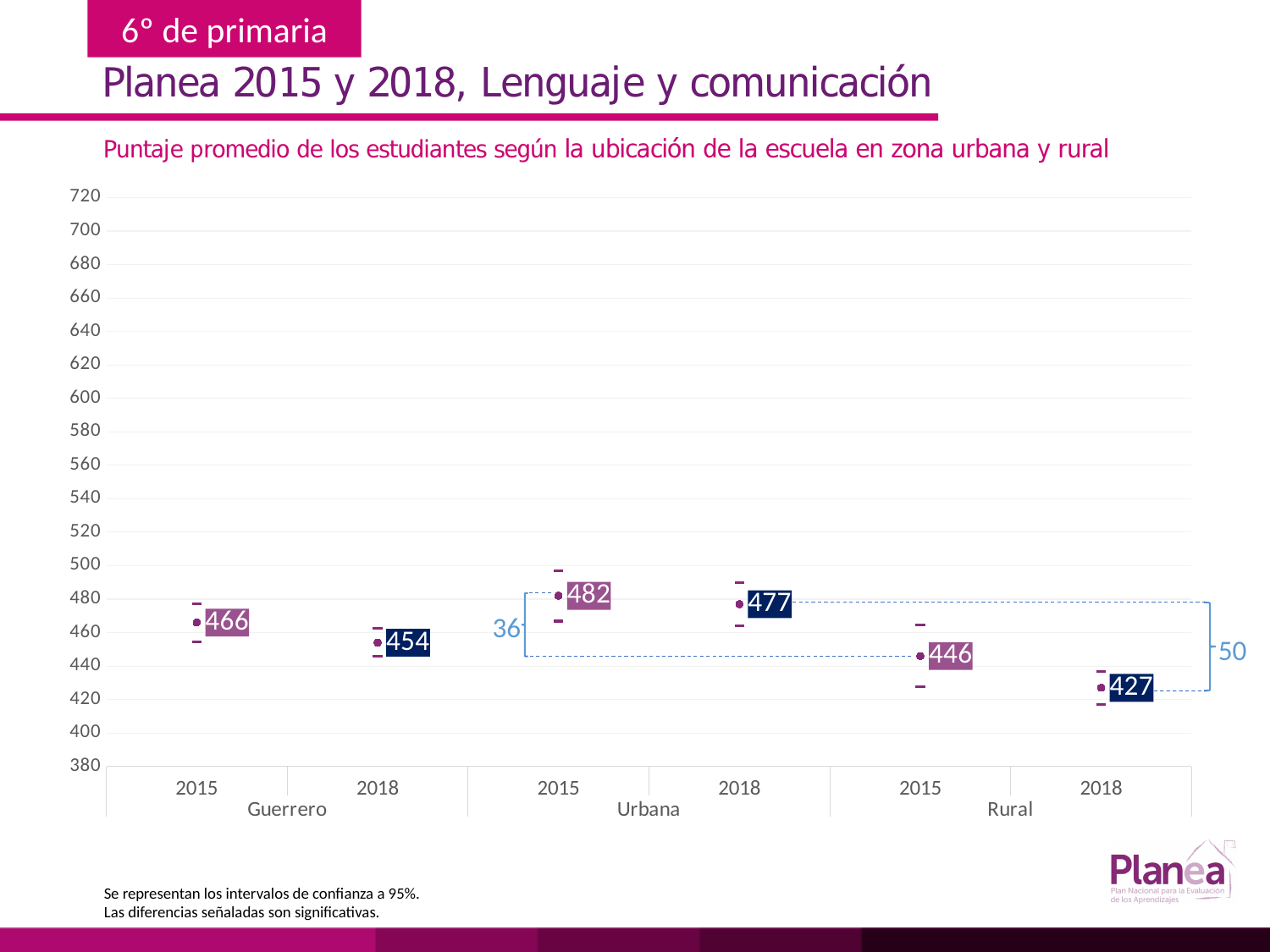

Planea 2015 y 2018, Lenguaje y comunicación

Puntaje promedio de los estudiantes según la ubicación de la escuela en zona urbana y rural

### Chart

| Category |  |  |  |
|---|---|---|---|
| 2015 | 454.657 | 477.343 | 466.0 |
| 2018 | 445.642 | 462.358 | 454.0 |
| 2015 | 466.876 | 497.124 | 482.0 |
| 2018 | 464.264 | 489.736 | 477.0 |
| 2015 | 427.493 | 464.507 | 446.0 |
| 2018 | 417.05 | 436.95 | 427.0 |
36

50
Se representan los intervalos de confianza a 95%.
Las diferencias señaladas son significativas.